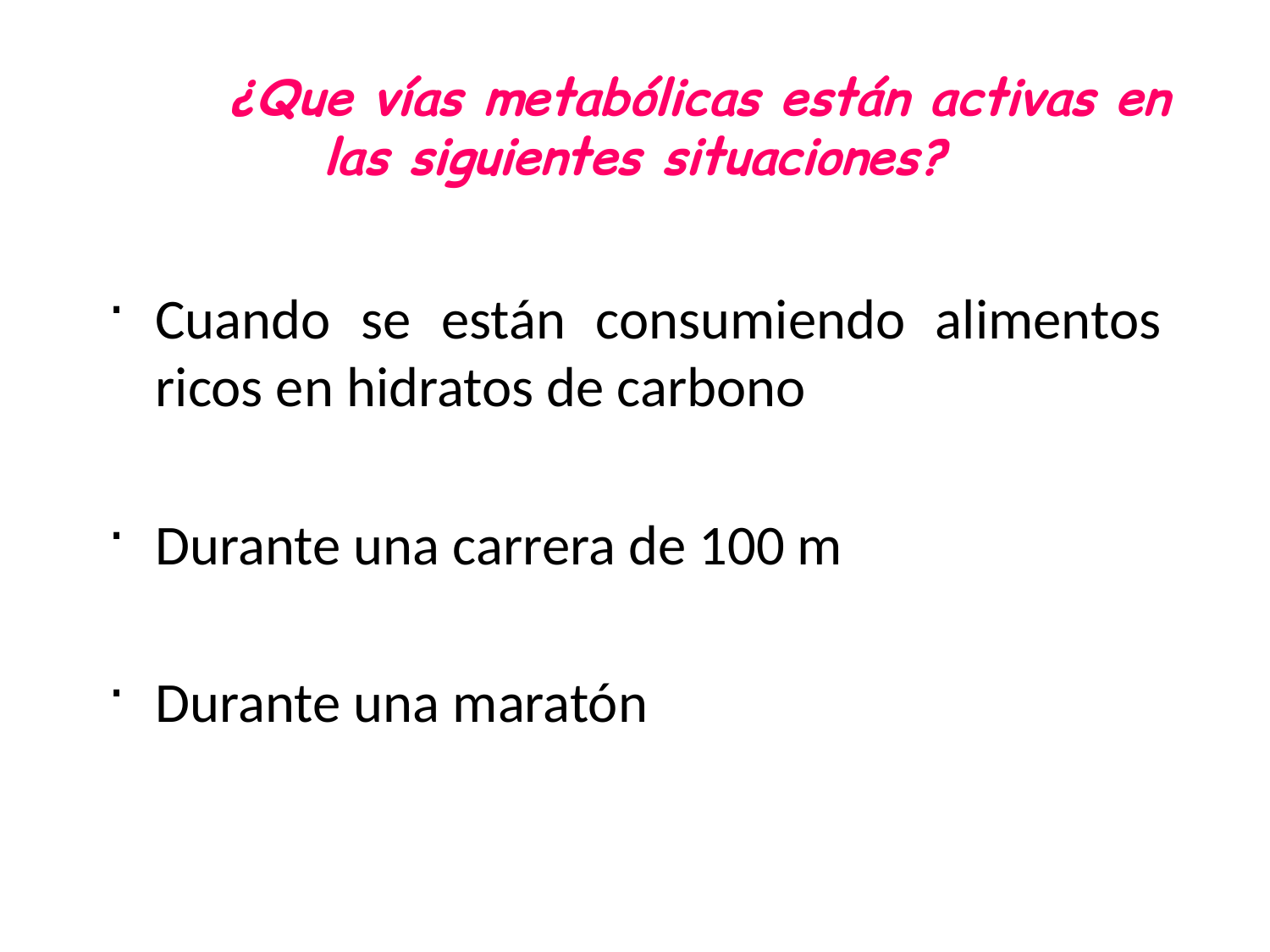

# ¿Que vías metabólicas están activas en las siguientes situaciones?
Cuando se están consumiendo alimentos ricos en hidratos de carbono

Durante una carrera de 100 m

Durante una maratón